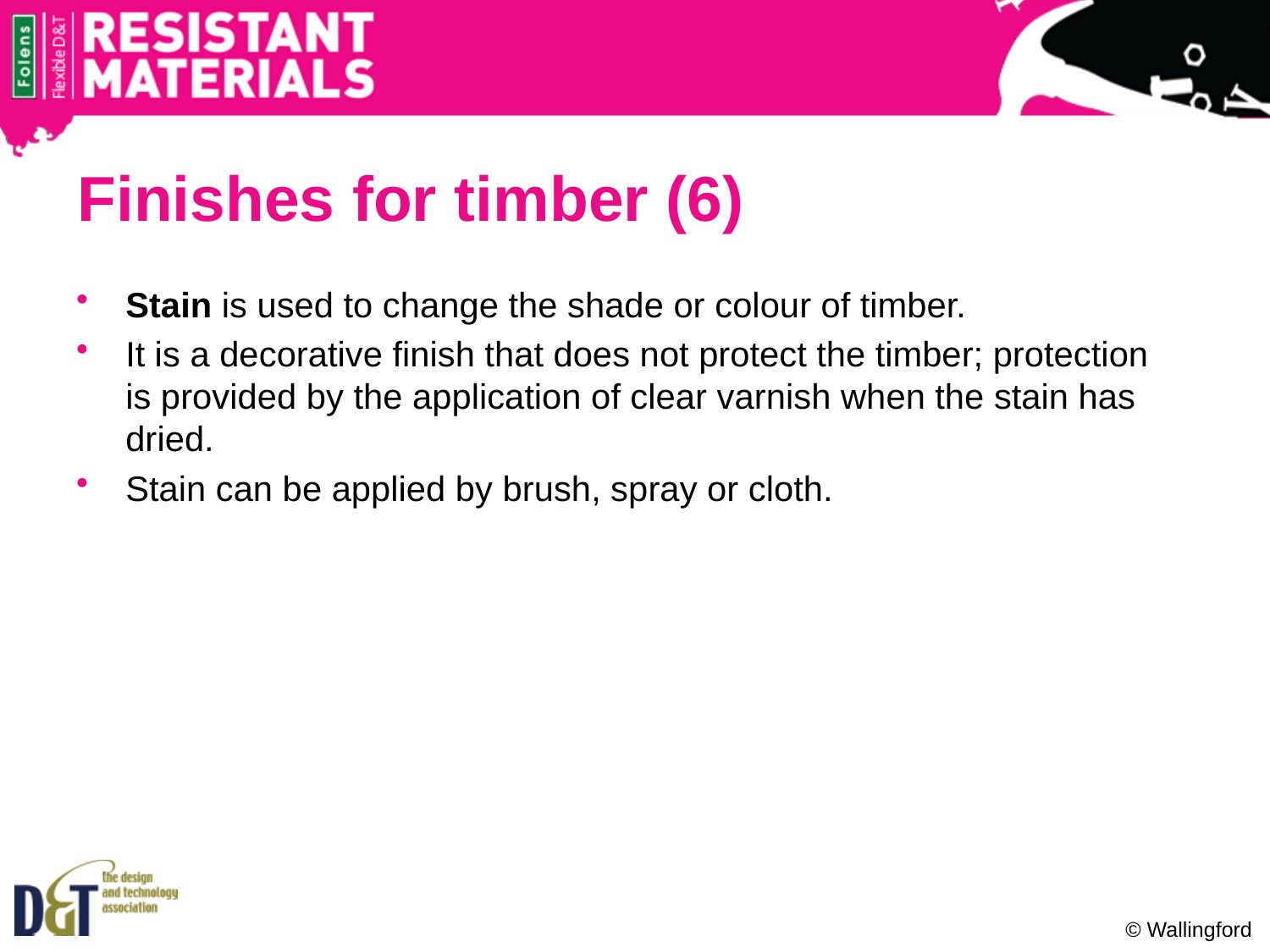

Finishes for timber (6)
Stain is used to change the shade or colour of timber.
It is a decorative finish that does not protect the timber; protection is provided by the application of clear varnish when the stain has dried.
Stain can be applied by brush, spray or cloth.

© Wallingford